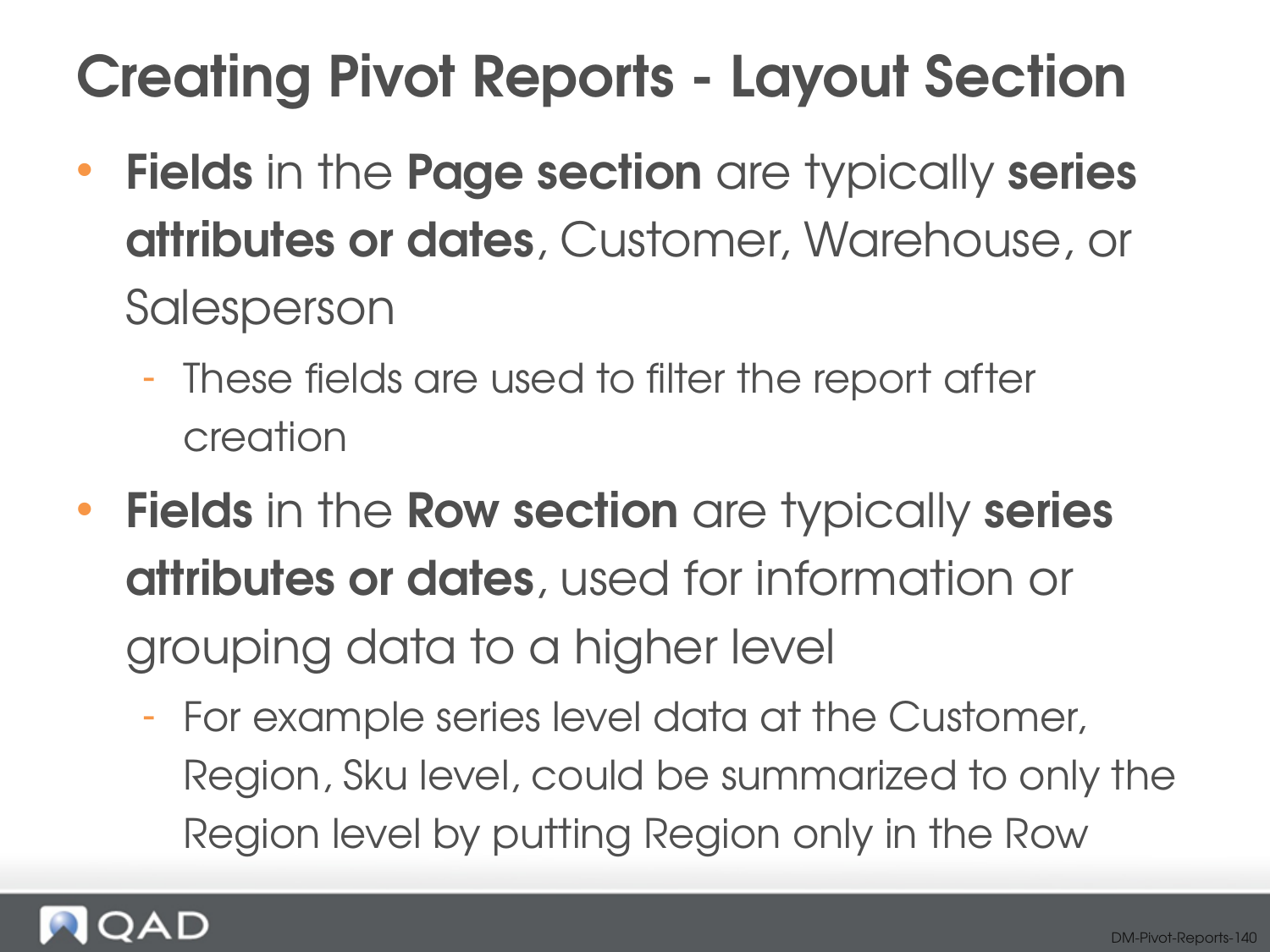

# Creating Pivot Reports - Layout Section
Fields in the Page section are typically series attributes or dates, Customer, Warehouse, or Salesperson
These fields are used to filter the report after creation
Fields in the Row section are typically series attributes or dates, used for information or grouping data to a higher level
For example series level data at the Customer, Region, Sku level, could be summarized to only the Region level by putting Region only in the Row
DM-Pivot-Reports-140